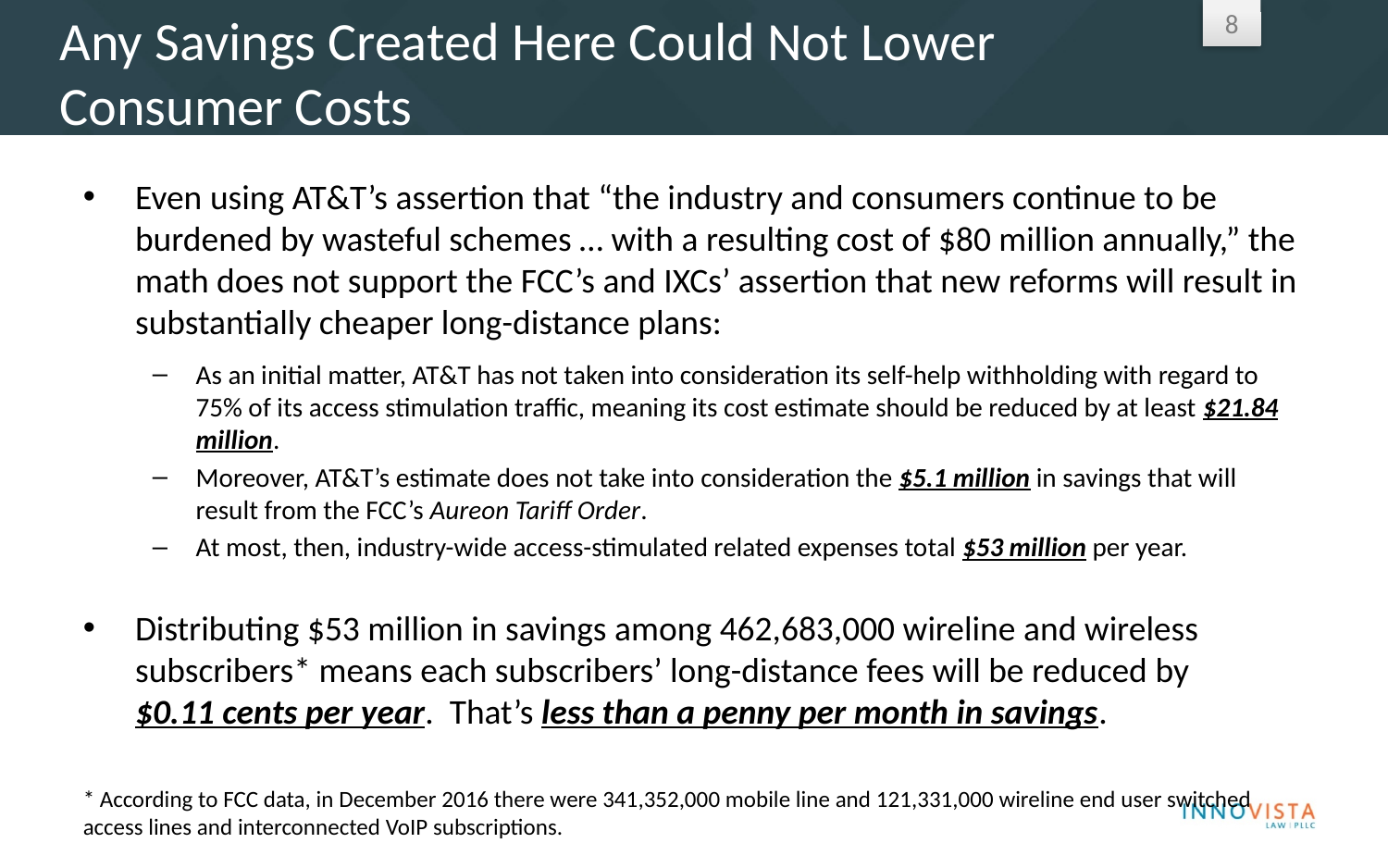

# Any Savings Created Here Could Not Lower Consumer Costs
Even using AT&T’s assertion that “the industry and consumers continue to be burdened by wasteful schemes … with a resulting cost of $80 million annually,” the math does not support the FCC’s and IXCs’ assertion that new reforms will result in substantially cheaper long-distance plans:

As an initial matter, AT&T has not taken into consideration its self-help withholding with regard to 75% of its access stimulation traffic, meaning its cost estimate should be reduced by at least $21.84 million.
Moreover, AT&T’s estimate does not take into consideration the $5.1 million in savings that will result from the FCC’s Aureon Tariff Order.
At most, then, industry-wide access-stimulated related expenses total $53 million per year.

Distributing $53 million in savings among 462,683,000 wireline and wireless subscribers* means each subscribers’ long-distance fees will be reduced by      $0.11 cents per year.  That’s less than a penny per month in savings.

* According to FCC data, in December 2016 there were 341,352,000 mobile line and 121,331,000 wireline end user switched access lines and interconnected VoIP subscriptions.